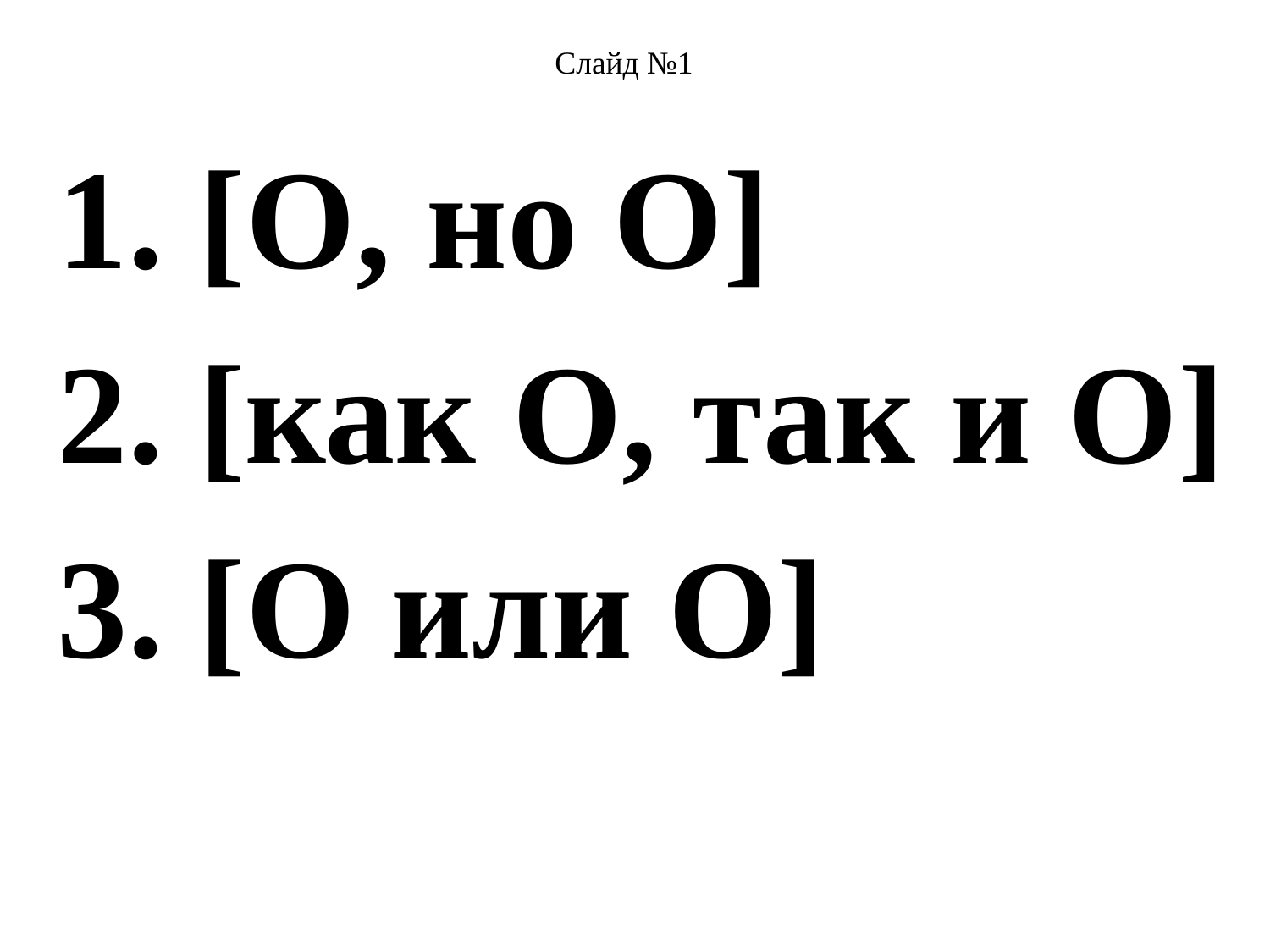

Слайд №1
1. [O, но O]
2. [как O, так и O]
3. [O или O]